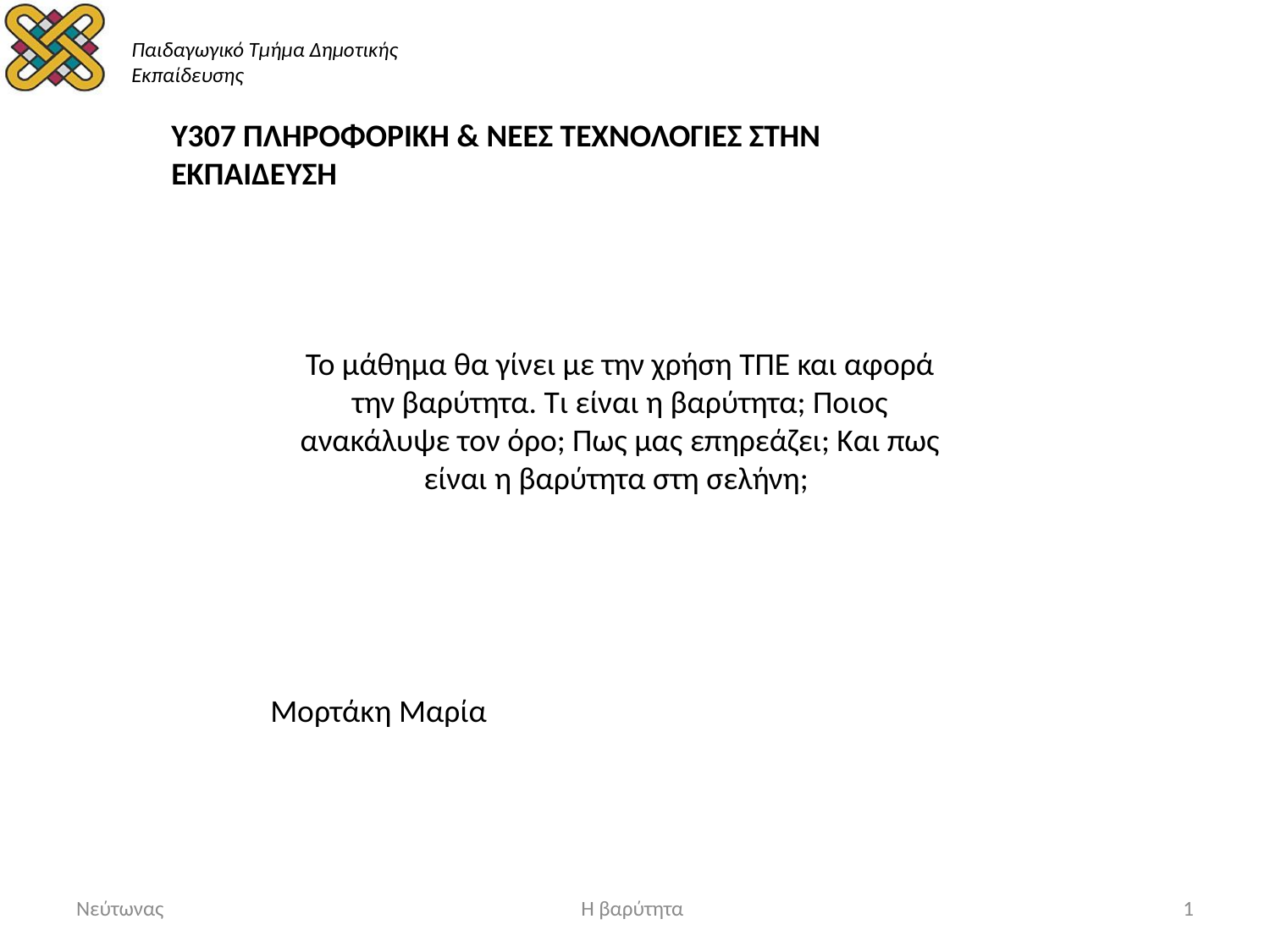

Y307 ΠΛΗΡΟΦΟΡΙΚΗ & ΝΕΕΣ ΤΕΧΝΟΛΟΓΙΕΣ ΣΤΗΝ ΕΚΠΑΙΔΕΥΣΗ
Το μάθημα θα γίνει με την χρήση ΤΠΕ και αφορά την βαρύτητα. Τι είναι η βαρύτητα; Ποιος ανακάλυψε τον όρο; Πως μας επηρεάζει; Και πως είναι η βαρύτητα στη σελήνη;
Μορτάκη Μαρία
Νεύτωνας
Η βαρύτητα
1